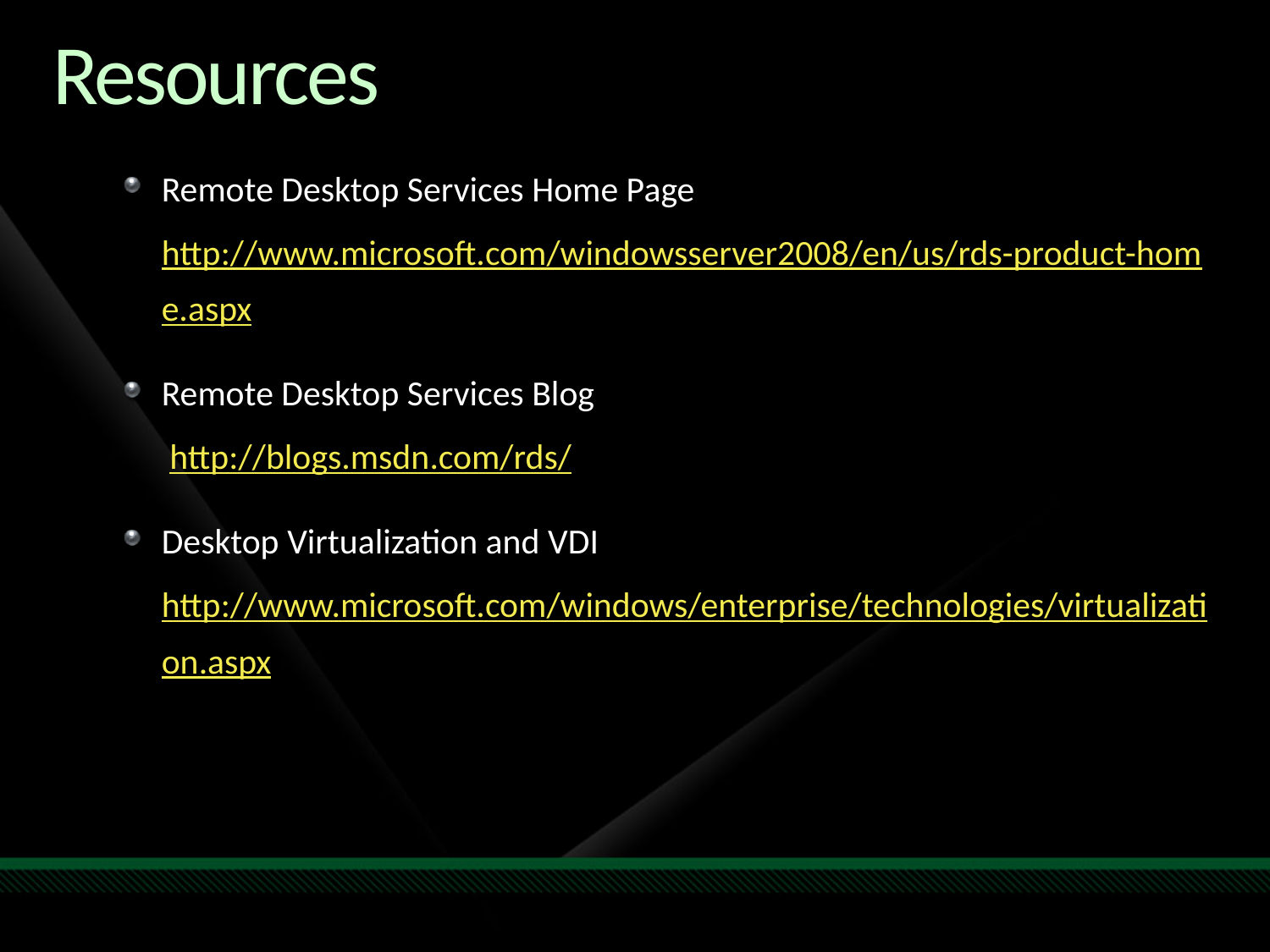

# Resources
Remote Desktop Services Home Page
http://www.microsoft.com/windowsserver2008/en/us/rds-product-home.aspx
Remote Desktop Services Blog
 http://blogs.msdn.com/rds/
Desktop Virtualization and VDI
http://www.microsoft.com/windows/enterprise/technologies/virtualization.aspx